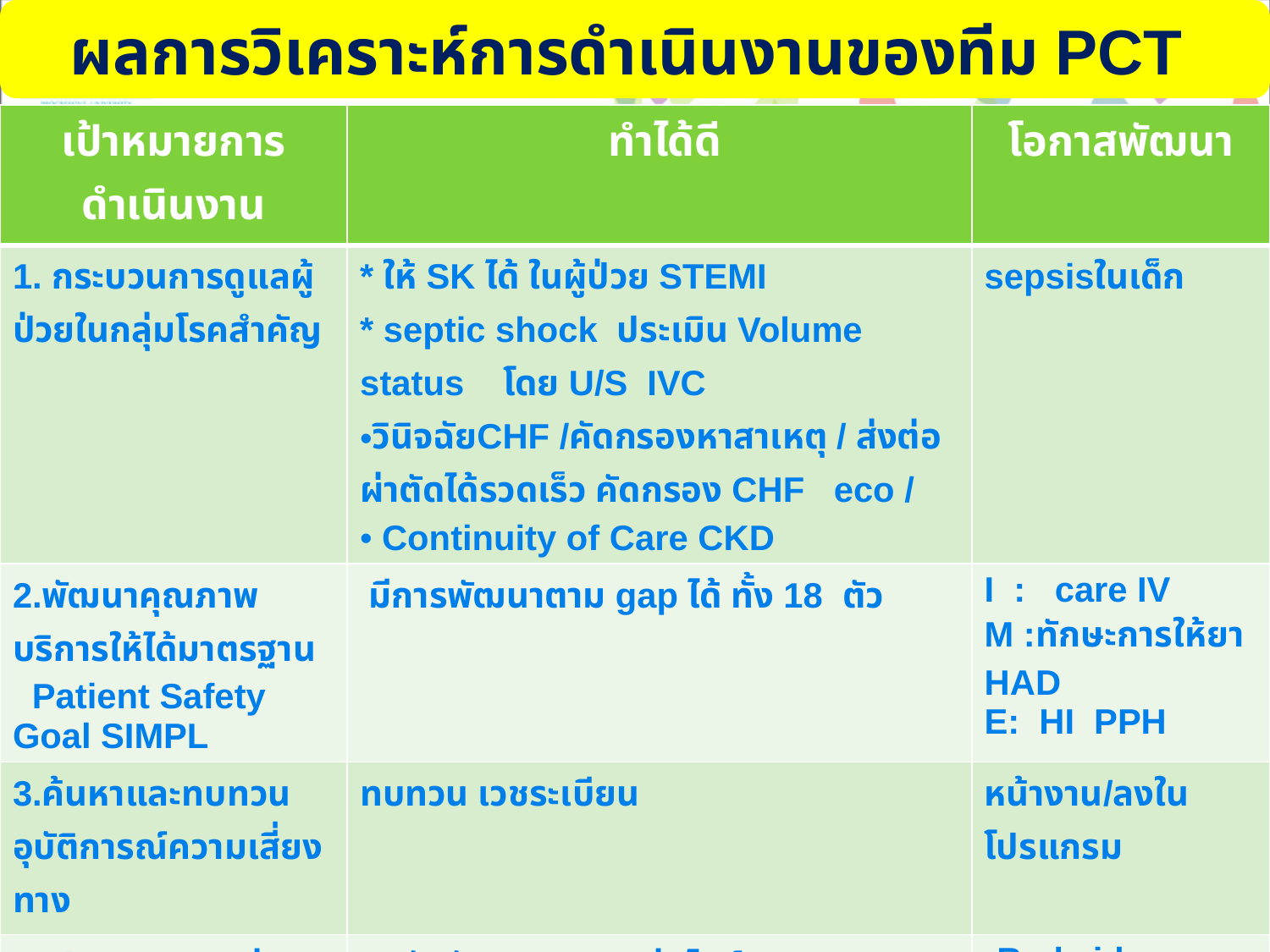

ผลการวิเคราะห์การดำเนินงานของทีม PCT
| เป้าหมายการดำเนินงาน | ทำได้ดี | โอกาสพัฒนา |
| --- | --- | --- |
| 1. กระบวนการดูแลผู้ป่วยในกลุ่มโรคสำคัญ | \* ให้ SK ได้ ในผู้ป่วย STEMI \* septic shock ประเมิน Volume status โดย U/S IVC วินิจฉัยCHF /คัดกรองหาสาเหตุ / ส่งต่อผ่าตัดได้รวดเร็ว คัดกรอง CHF eco / Continuity of Care CKD | sepsisในเด็ก |
| 2.พัฒนาคุณภาพบริการให้ได้มาตรฐาน Patient Safety Goal SIMPL | มีการพัฒนาตาม gap ได้ ทั้ง 18 ตัว | I : care IV M :ทักษะการให้ยา HAD E: HI PPH |
| 3.ค้นหาและทบทวนอุบัติการณ์ความเสี่ยงทาง | ทบทวน เวชระเบียน | หน้างาน/ลงในโปรแกรม |
| 4. ประสานความร่วมมือกับทีมแก้ไขความเสี่ยงทางคลินิกอย่างต่อเนื่อง | ทุกวันอังคาร /ทางกลุ่มไลน์ KM | Bed side review Quality round |
| 6.พัฒนาทักษะความรู้ผู้ปฏิบัติงานและทีมภาคีเครือข่าย | Sepsis AMI Stroke CKD CA | โรค COPD มีภาวะแทรกซ้อน sepsis severe pneumonia |
| 7. ควบคุมกำกับและติดตามการปฏิบัติงาน | ระดับทีมนำ | ระดับหน่วยงาน |